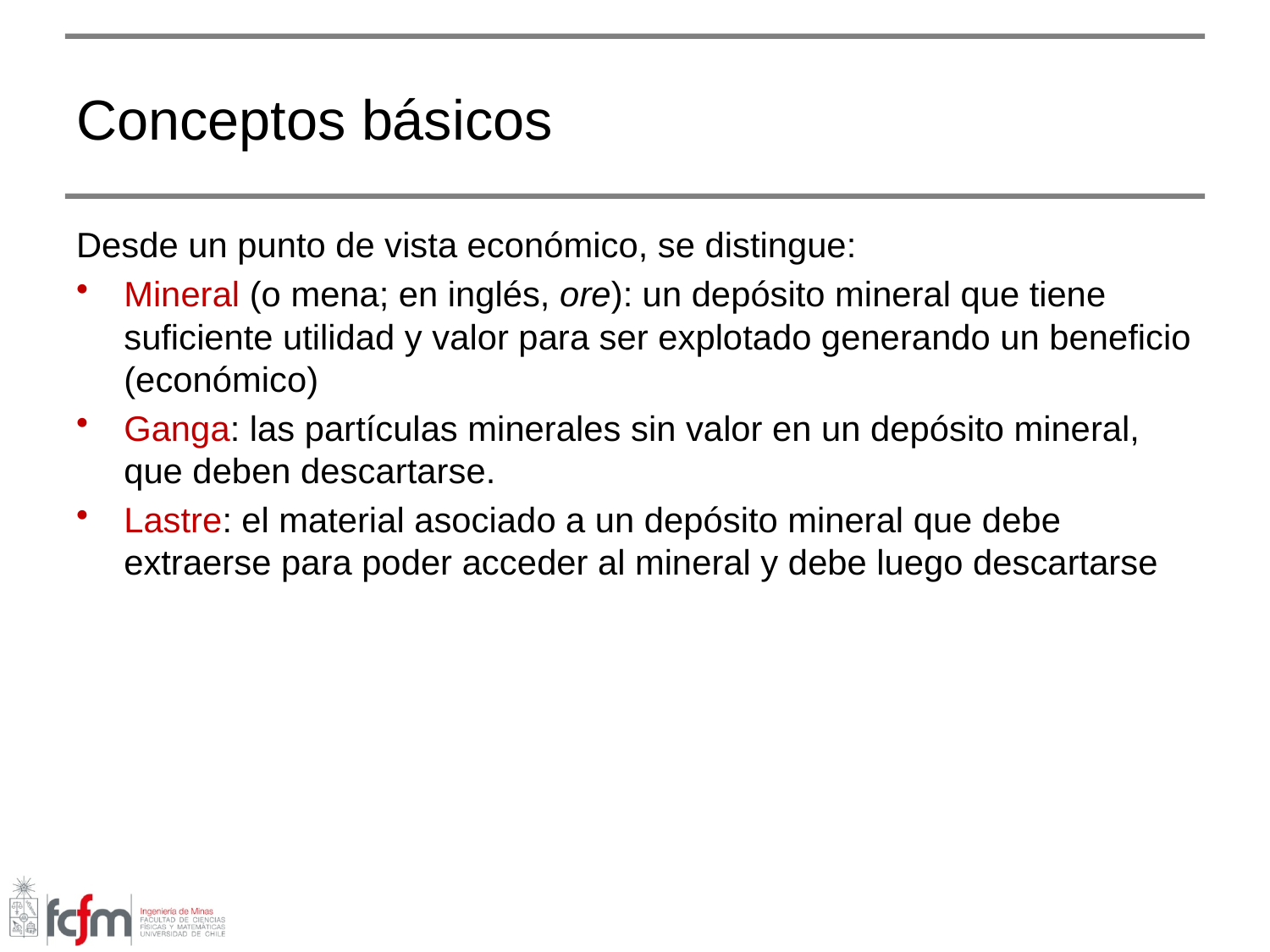

# Conceptos básicos
Desde un punto de vista económico, se distingue:
Mineral (o mena; en inglés, ore): un depósito mineral que tiene suficiente utilidad y valor para ser explotado generando un beneficio (económico)
Ganga: las partículas minerales sin valor en un depósito mineral, que deben descartarse.
Lastre: el material asociado a un depósito mineral que debe extraerse para poder acceder al mineral y debe luego descartarse